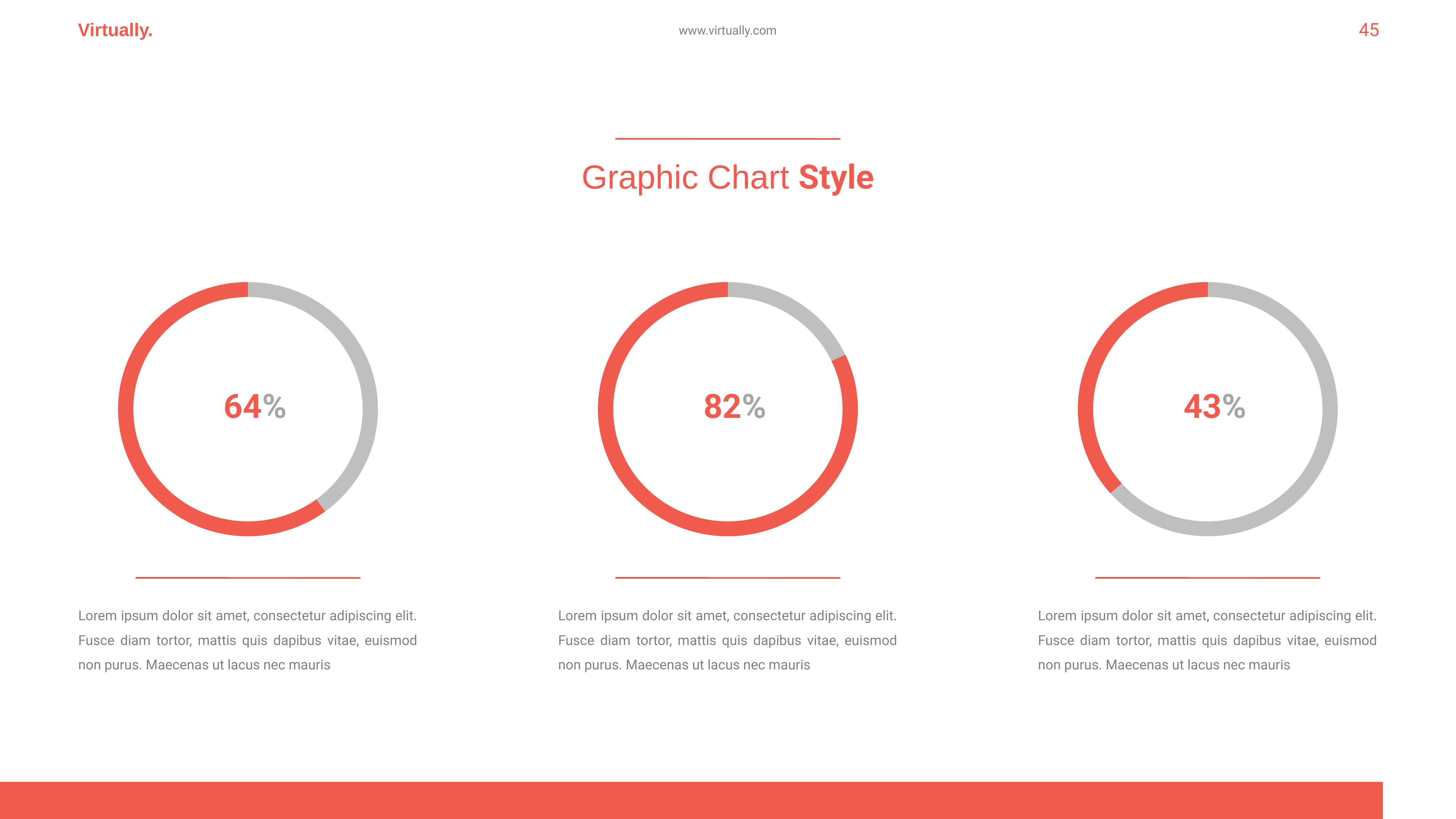

Virtually.
45
www.virtually.com

Graphic Chart Style

64%

82%

43%

Lorem ipsum dolor sit amet, consectetur adipiscing elit. Fusce diam tortor, mattis quis dapibus vitae, euismod non purus. Maecenas ut lacus nec mauris
Lorem ipsum dolor sit amet, consectetur adipiscing elit. Fusce diam tortor, mattis quis dapibus vitae, euismod non purus. Maecenas ut lacus nec mauris
Lorem ipsum dolor sit amet, consectetur adipiscing elit. Fusce diam tortor, mattis quis dapibus vitae, euismod non purus. Maecenas ut lacus nec mauris